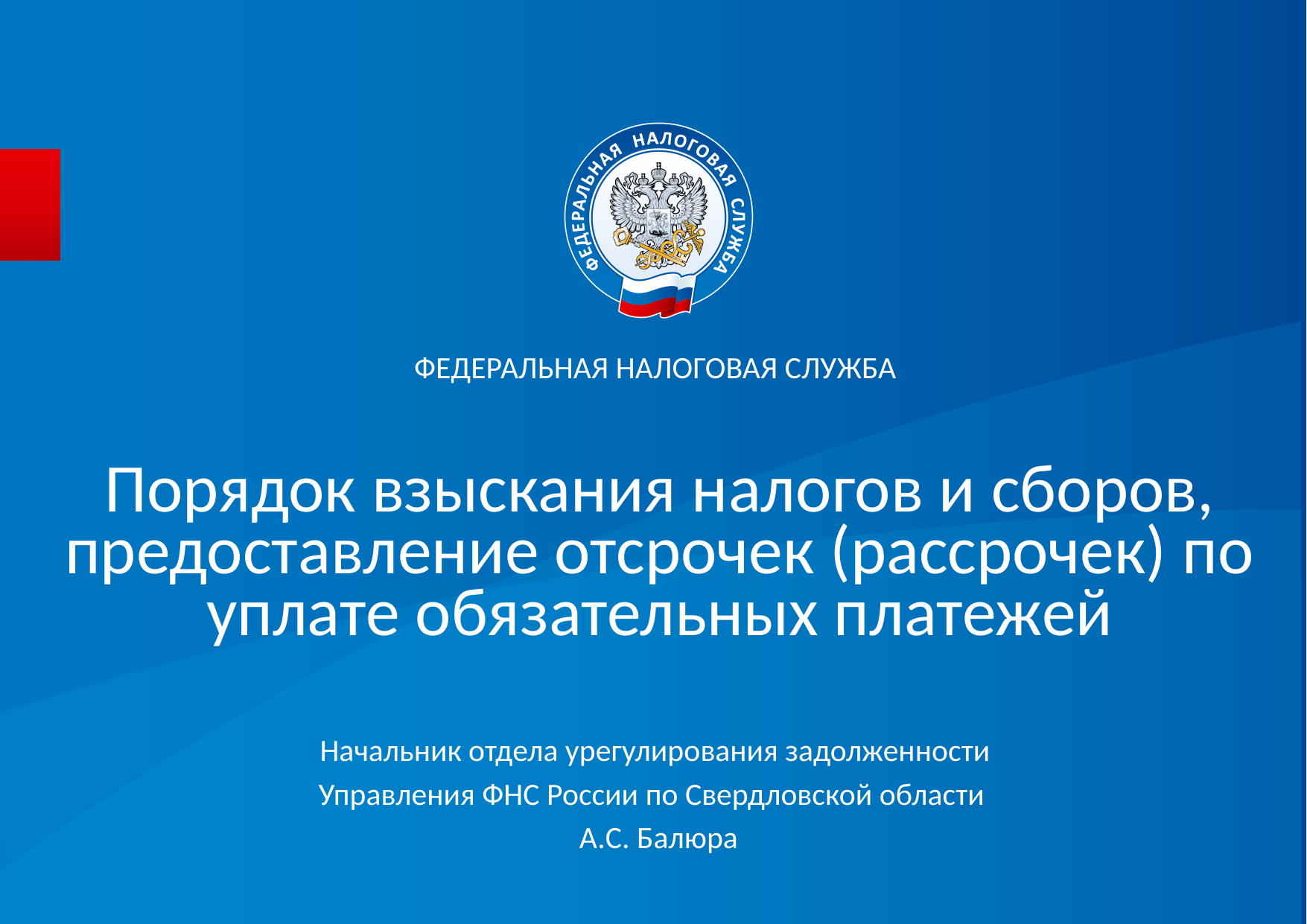

ФЕДЕРАЛЬНАЯ НАЛОГОВАЯ СЛУЖБА
# Порядок взыскания налогов и сборов, предоставление отсрочек (рассрочек) по уплате обязательных платежей

Начальник отдела урегулирования задолженности
 Управления ФНС России по Свердловской области
 А.С. Балюра